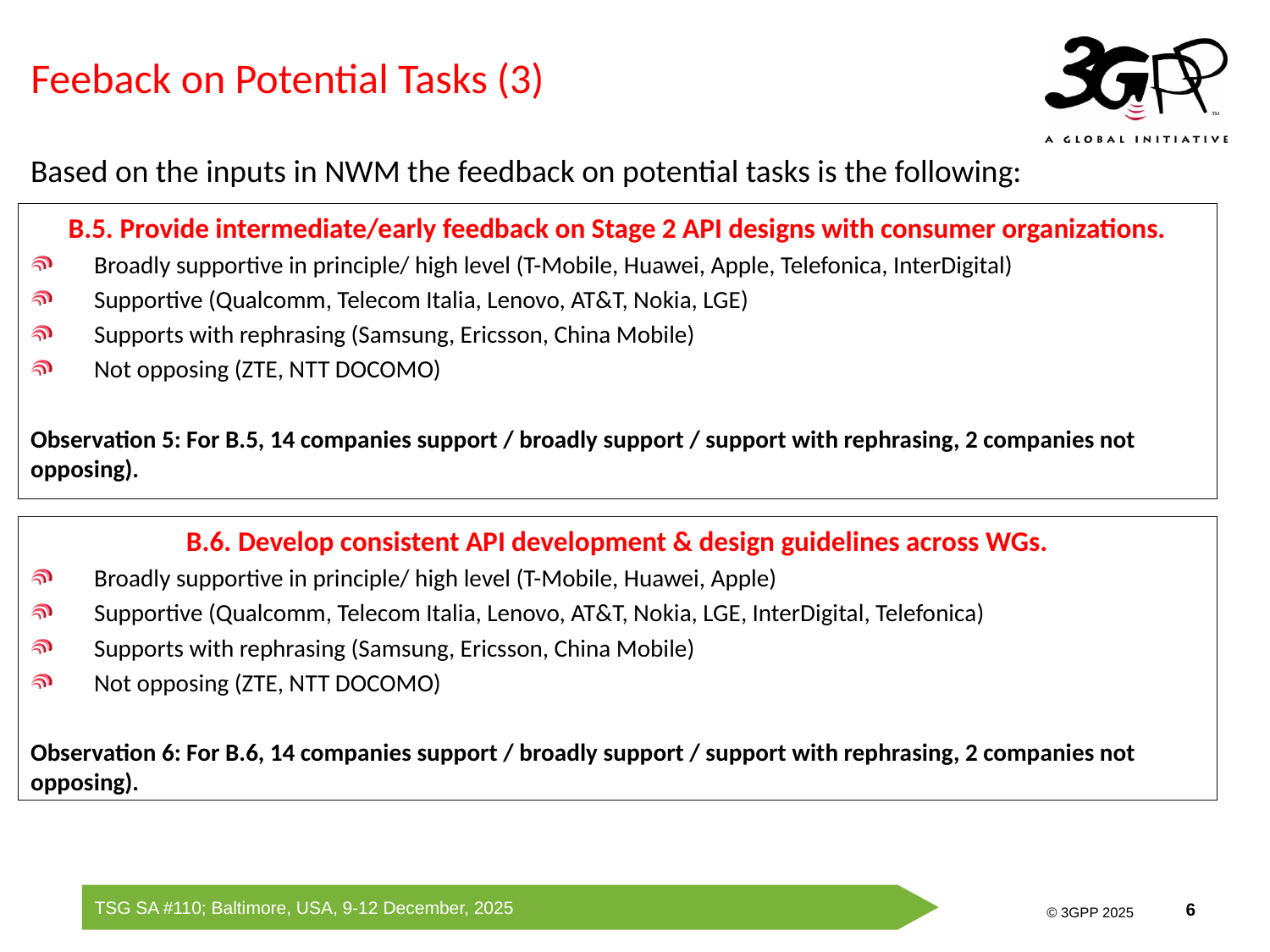

# Feeback on Potential Tasks (3)
Based on the inputs in NWM the feedback on potential tasks is the following:
B.5. Provide intermediate/early feedback on Stage 2 API designs with consumer organizations.
Broadly supportive in principle/ high level (T-Mobile, Huawei, Apple, Telefonica, InterDigital)
Supportive (Qualcomm, Telecom Italia, Lenovo, AT&T, Nokia, LGE)
Supports with rephrasing (Samsung, Ericsson, China Mobile)
Not opposing (ZTE, NTT DOCOMO)

Observation 5: For B.5, 14 companies support / broadly support / support with rephrasing, 2 companies not opposing).
B.6. Develop consistent API development & design guidelines across WGs.
Broadly supportive in principle/ high level (T-Mobile, Huawei, Apple)
Supportive (Qualcomm, Telecom Italia, Lenovo, AT&T, Nokia, LGE, InterDigital, Telefonica)
Supports with rephrasing (Samsung, Ericsson, China Mobile)
Not opposing (ZTE, NTT DOCOMO)

Observation 6: For B.6, 14 companies support / broadly support / support with rephrasing, 2 companies not opposing).